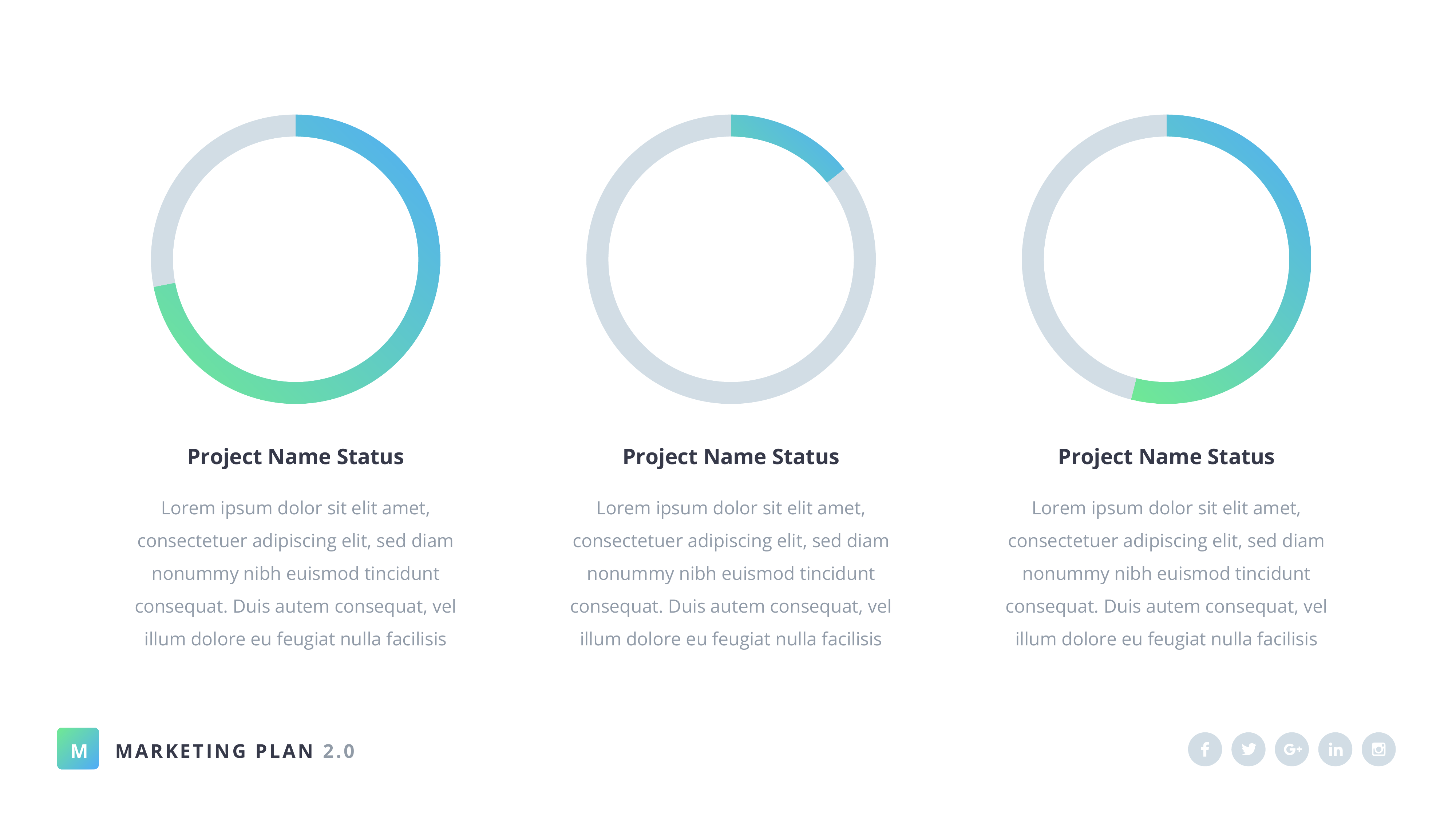

### Chart

| Category | Total |
|---|---|
| Sale1 | 8.2 |
| Sale2 | 3.2 |

### Chart

| Category | Total |
|---|---|
| Sale1 | 1.0 |
| Sale2 | 6.0 |

### Chart

| Category | Total |
|---|---|
| Sale1 | 8.2 |
| Sale2 | 7.0 |

Project Name Status
Lorem ipsum dolor sit elit amet, consectetuer adipiscing elit, sed diam nonummy nibh euismod tincidunt consequat. Duis autem consequat, vel illum dolore eu feugiat nulla facilisis
Project Name Status
Lorem ipsum dolor sit elit amet, consectetuer adipiscing elit, sed diam nonummy nibh euismod tincidunt consequat. Duis autem consequat, vel illum dolore eu feugiat nulla facilisis
Project Name Status
Lorem ipsum dolor sit elit amet, consectetuer adipiscing elit, sed diam nonummy nibh euismod tincidunt consequat. Duis autem consequat, vel illum dolore eu feugiat nulla facilisis